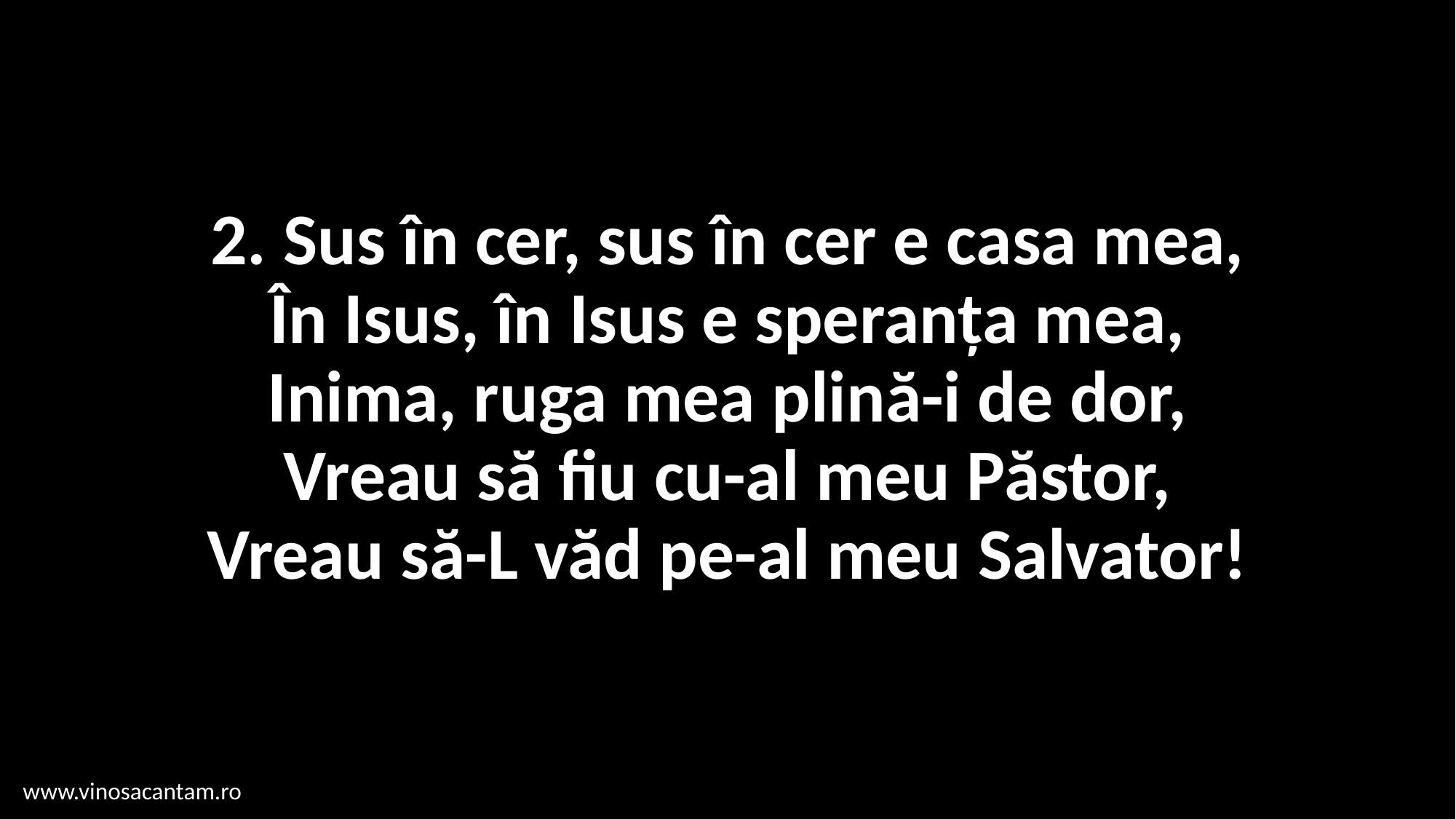

# 2. Sus în cer, sus în cer e casa mea, În Isus, în Isus e speranța mea, Inima, ruga mea plină-i de dor, Vreau să fiu cu-al meu Păstor, Vreau să-L văd pe-al meu Salvator!
www.vinosacantam.ro